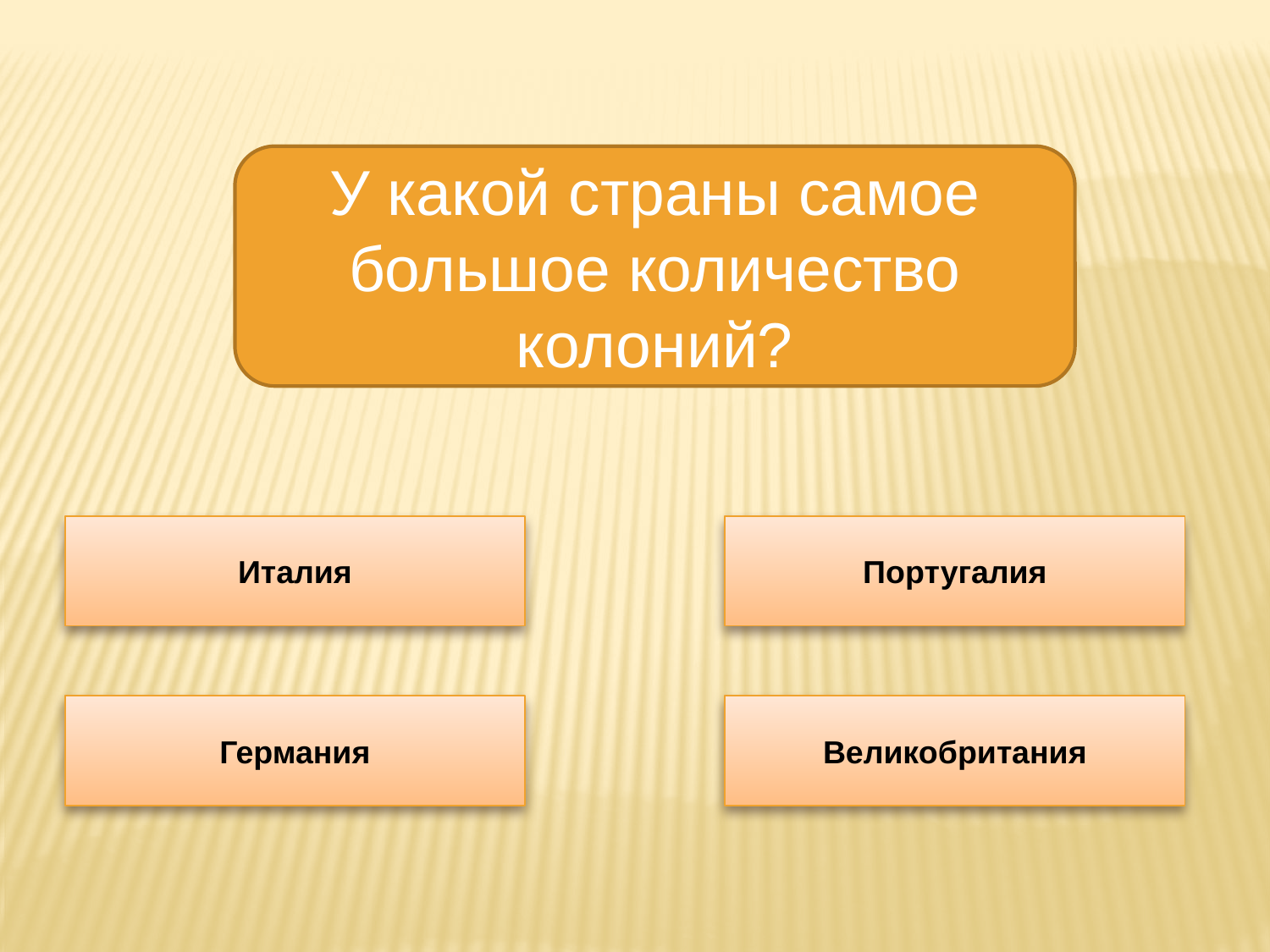

У какой страны самое большое количество колоний?
Италия
Португалия
Германия
Великобритания